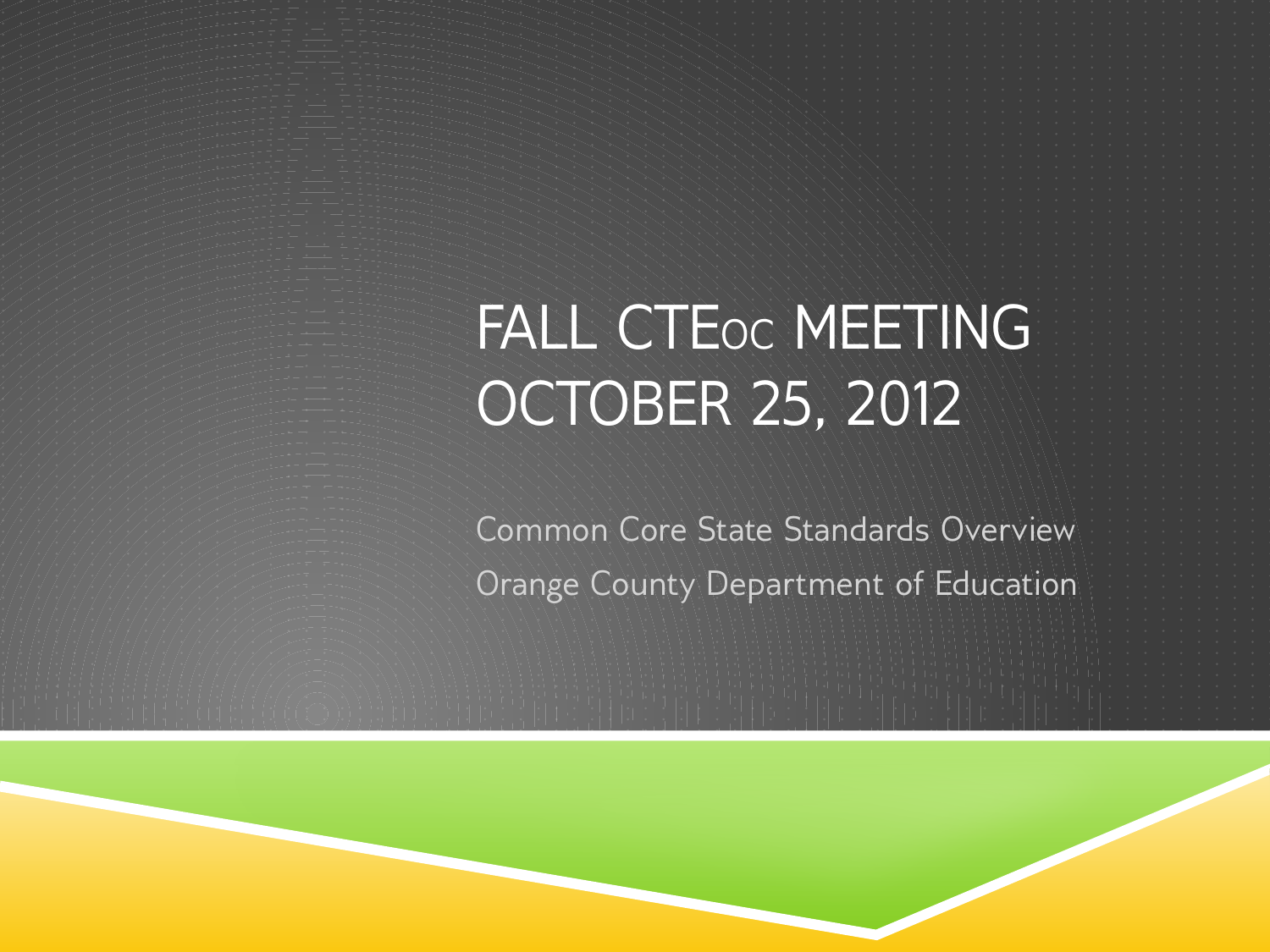

# Fall CTEoc Meeting October 25, 2012

Common Core State Standards Overview
Orange County Department of Education